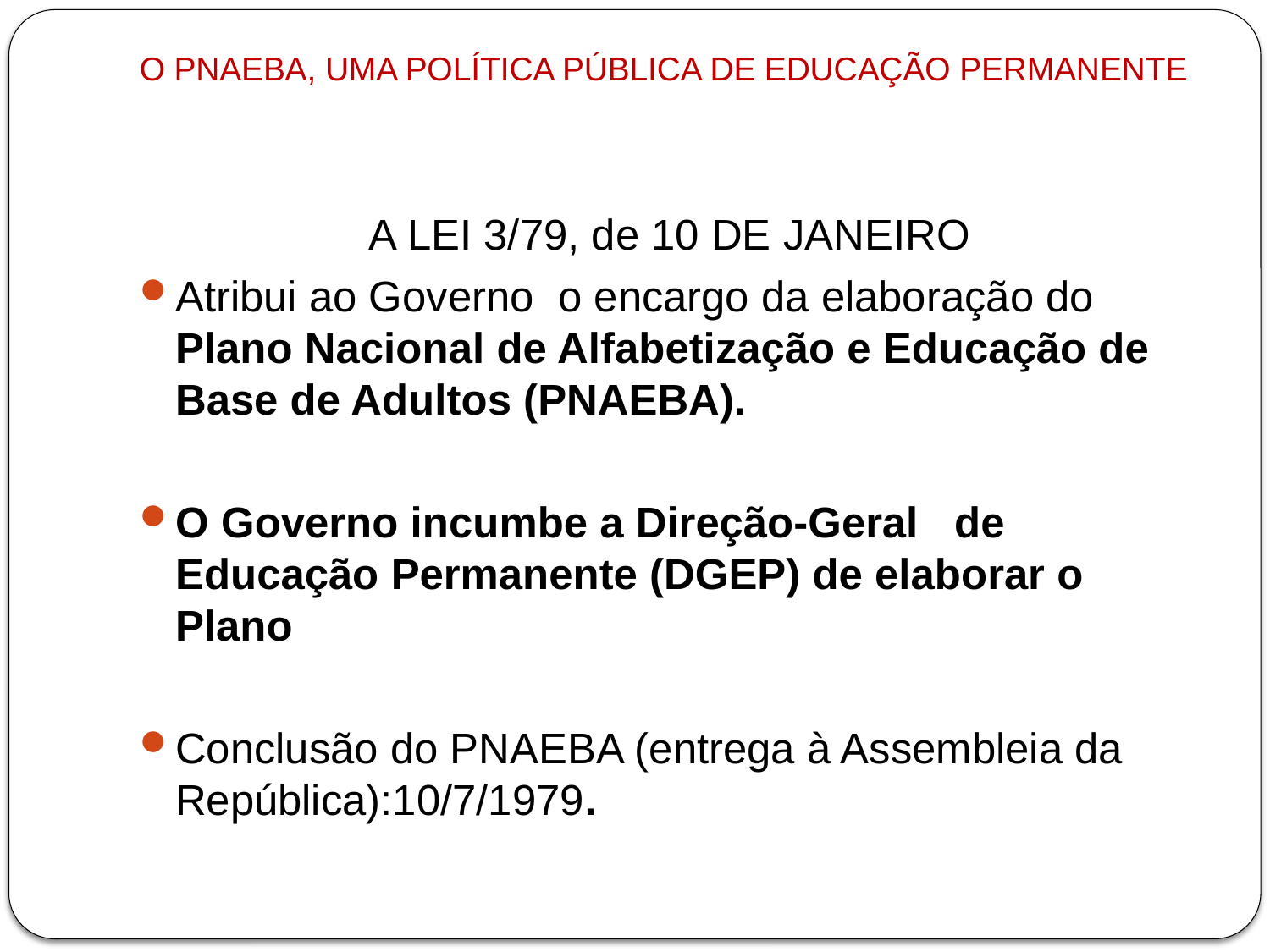

# O PNAEBA, UMA POLÍTICA PÚBLICA DE EDUCAÇÃO PERMANENTE
                   A LEI 3/79, de 10 DE JANEIRO
Atribui ao Governo  o encargo da elaboração do Plano Nacional de Alfabetização e Educação de Base de Adultos (PNAEBA).

O Governo incumbe a Direção-Geral   de Educação Permanente (DGEP) de elaborar o Plano

Conclusão do PNAEBA (entrega à Assembleia da República):10/7/1979.